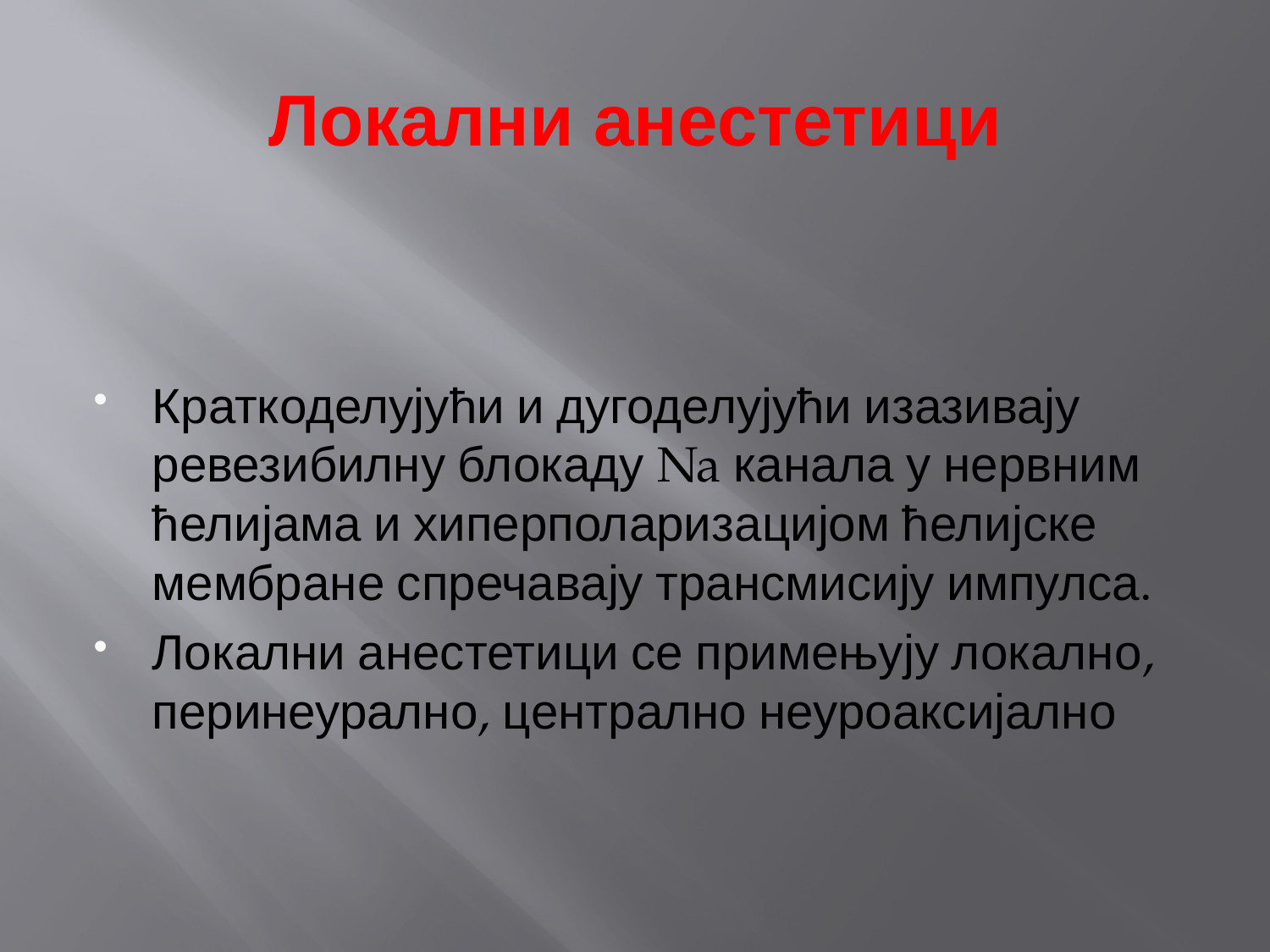

# Локални анестетици

Краткоделујући и дугоделујући изазивају ревезибилну блокаду Na канала у нервним ћелијама и хиперполаризацијом ћелијске мембране спречавају трансмисију импулса.
Локални анестетици се примењују локално, перинеурално, централно неуроаксијално